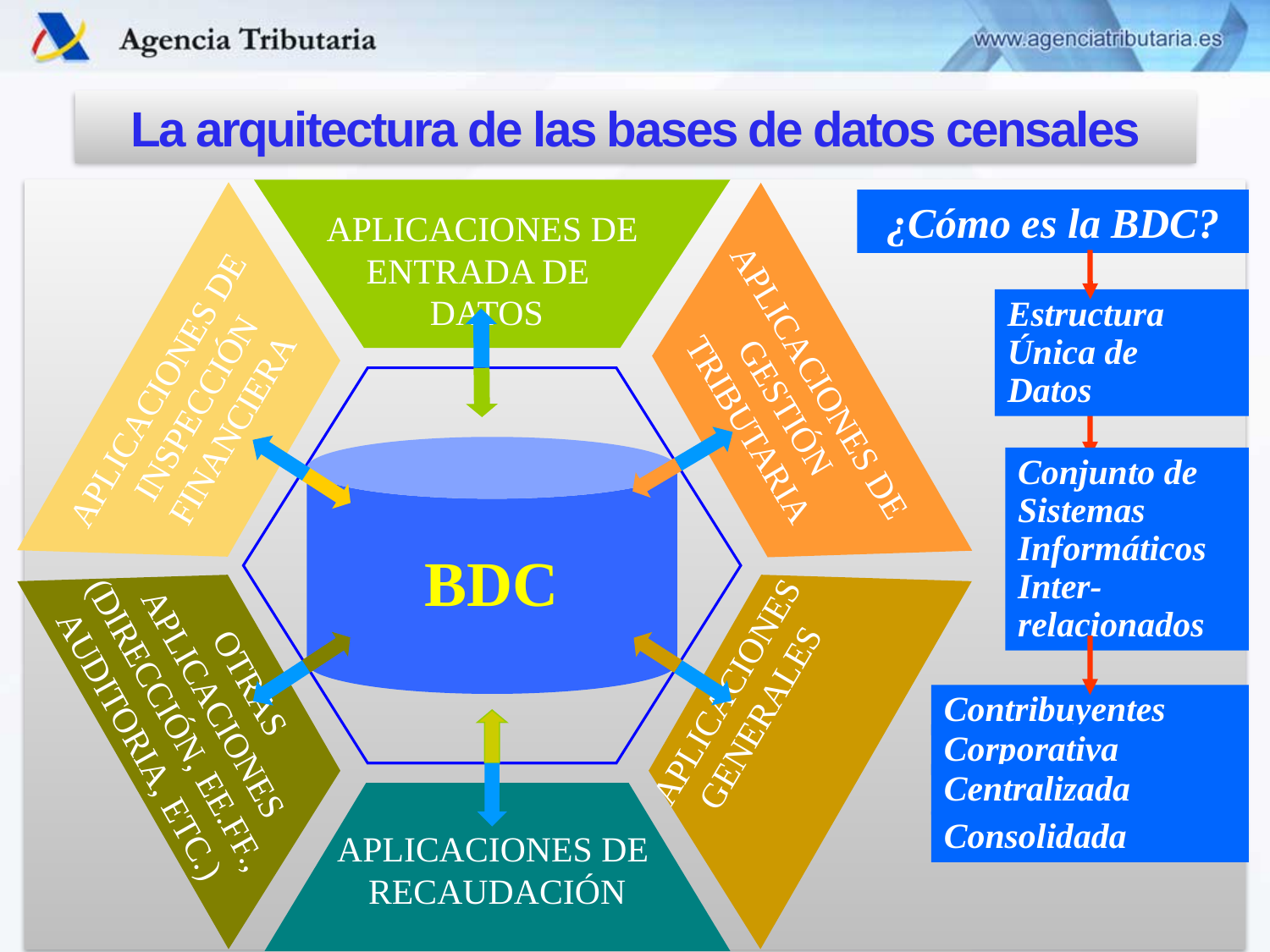

La arquitectura de las bases de datos censales

APLICACIONES DE  ENTRADA DE   DATOS

¿Cómo es la BDC?

APLICACIONES DE  GESTIÓN TRIBUTARIA

APLICACIONES DE  INSPECCIÓN FINANCIERA

Estructura
Única de
Datos

BDC
Conjunto de Sistemas Informáticos Inter-relacionados
OTRAS APLICACIONES (DIRECCIÓN, EE.FF., AUDITORIA, ETC.)

APLICACIONES GENERALES

Contribuyentes

APLICACIONES DE  RECAUDACIÓN
Corporativa
Centralizada
Consolidada